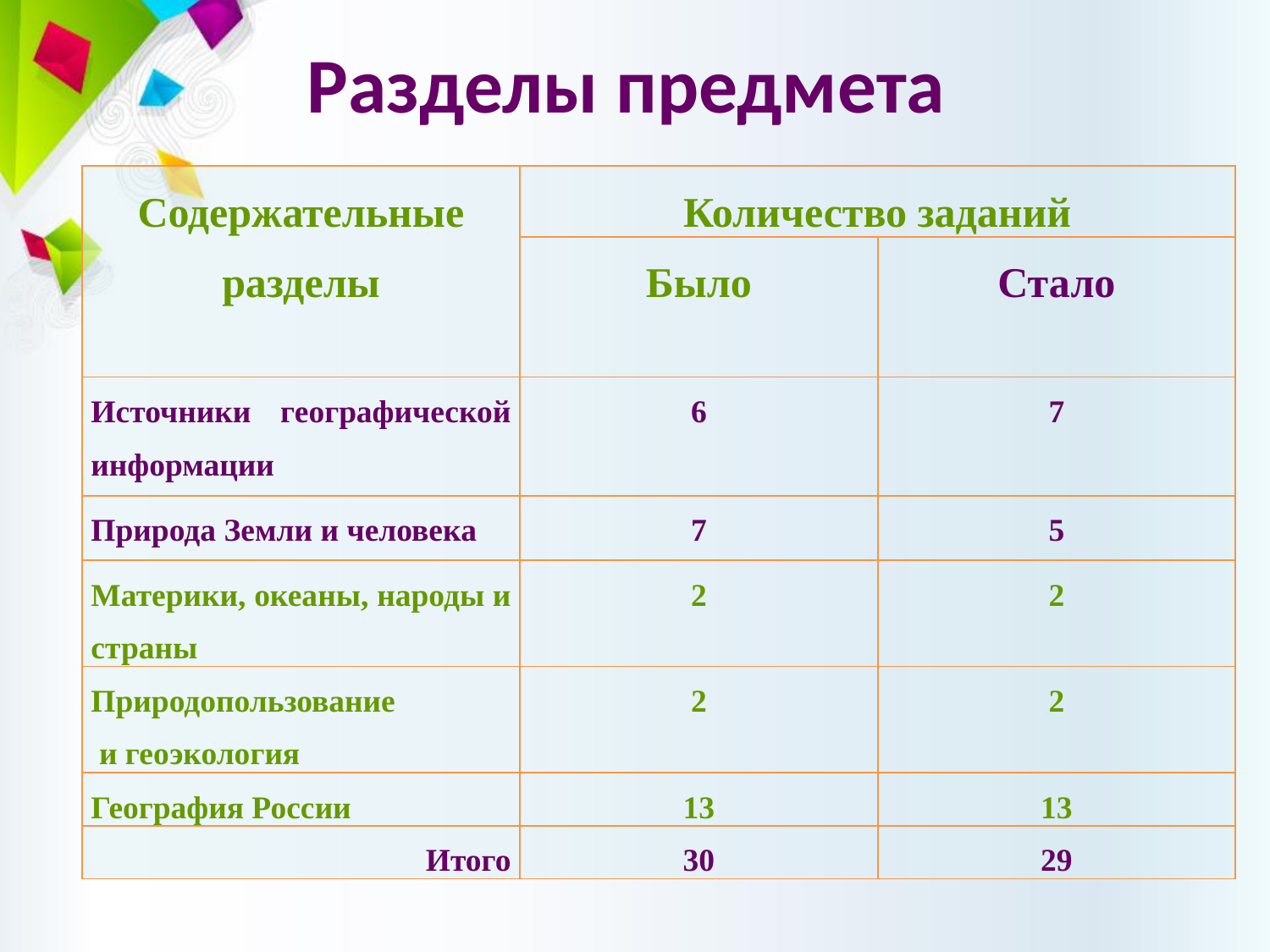

# Разделы предмета
| Содержательные разделы | Количество заданий |  |
| --- | --- | --- |
|  | Было | Стало |
| Источники географической информации | 6 | 7 |
| Природа Земли и человека | 7 | 5 |
| Материки, океаны, народы и страны | 2 | 2 |
| Природопользование и геоэкология | 2 | 2 |
| География России | 13 | 13 |
| Итого | 30 | 29 |